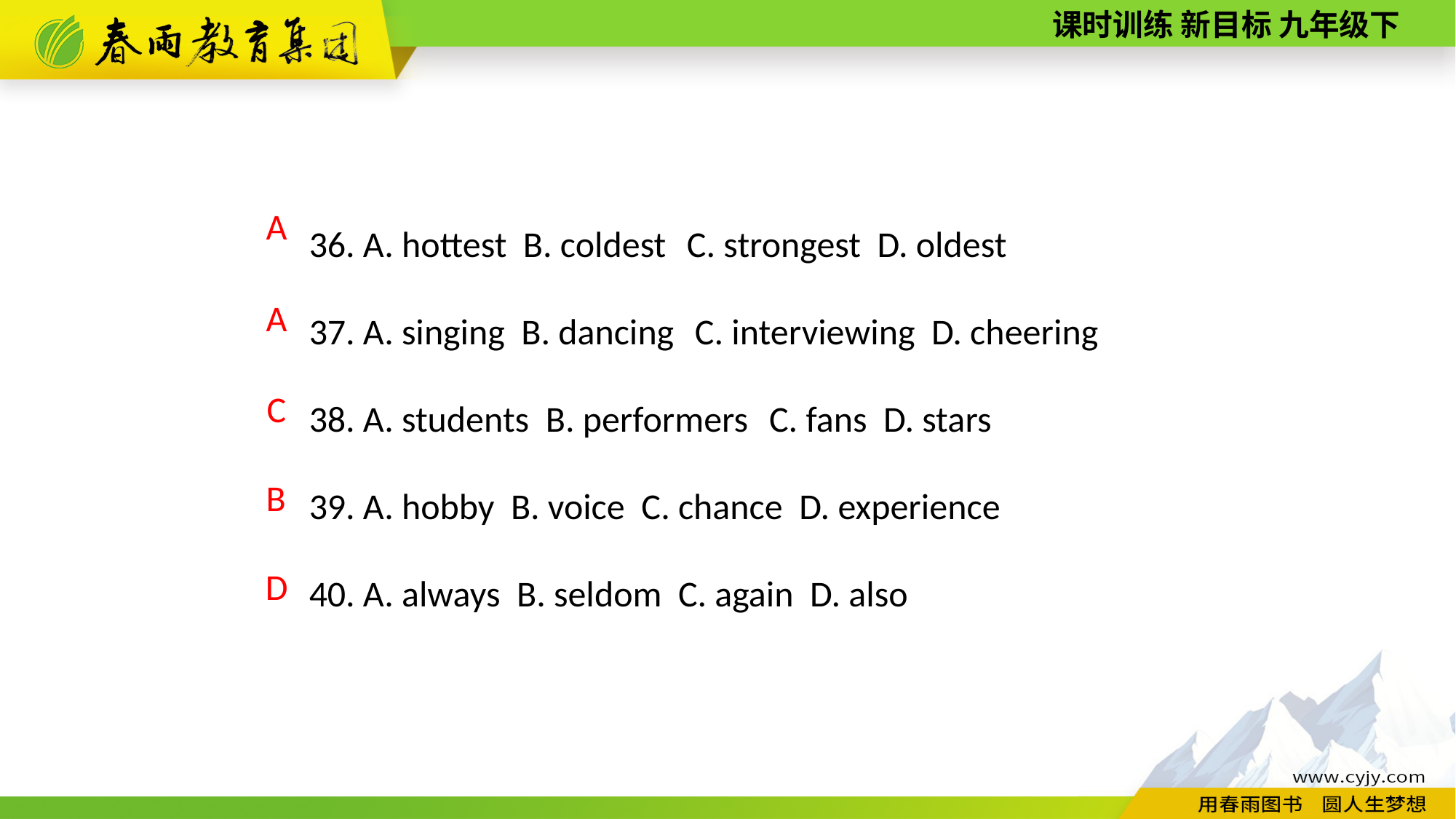

36. A. hottest  B. coldest   C. strongest  D. oldest
37. A. singing  B. dancing   C. interviewing  D. cheering
38. A. students  B. performers   C. fans  D. stars
39. A. hobby  B. voice  C. chance  D. experience
40. A. always  B. seldom  C. again  D. also
A
A
C
B
D